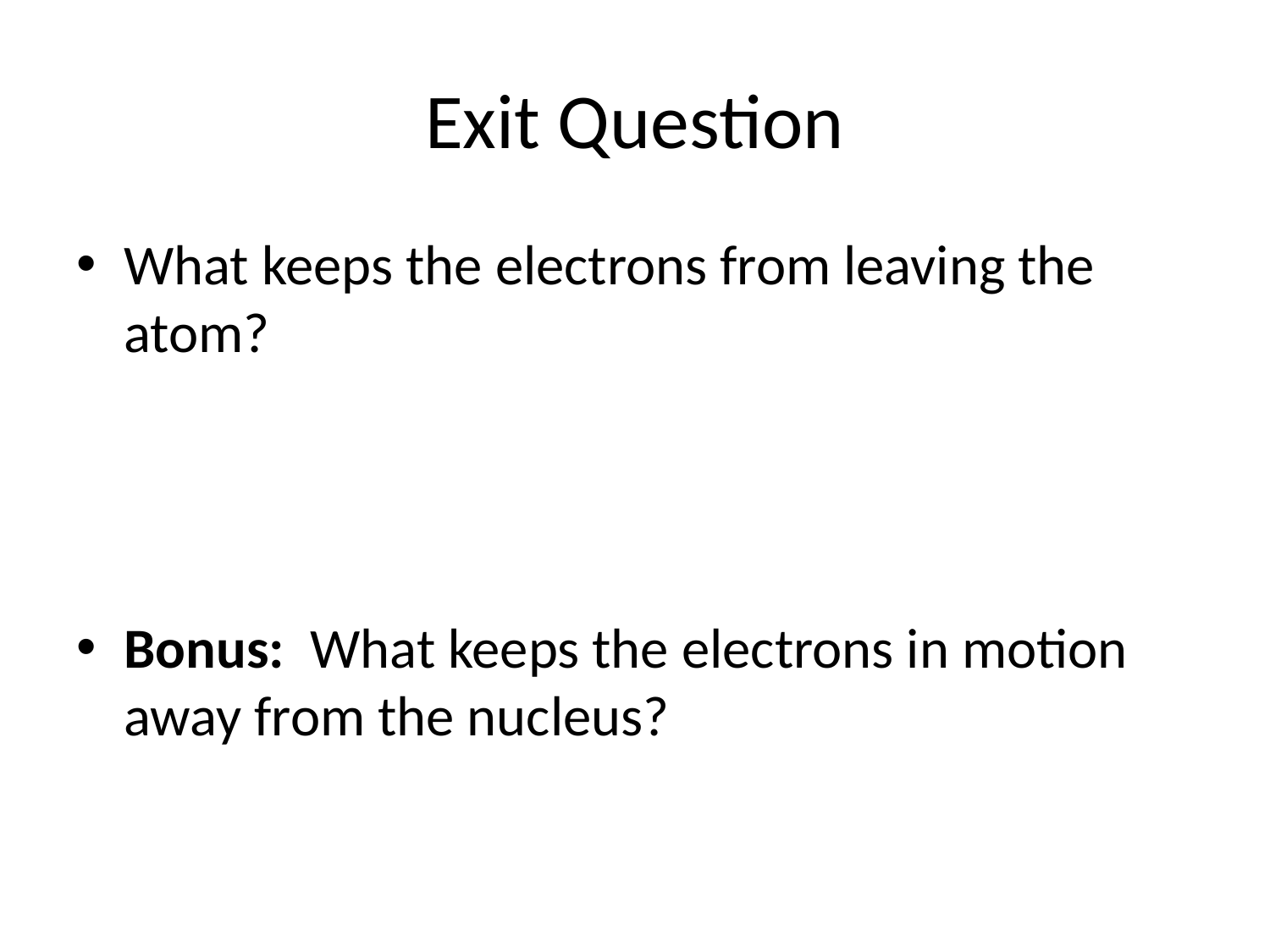

# Exit Question
What keeps the electrons from leaving the atom?

Bonus:  What keeps the electrons in motion away from the nucleus?